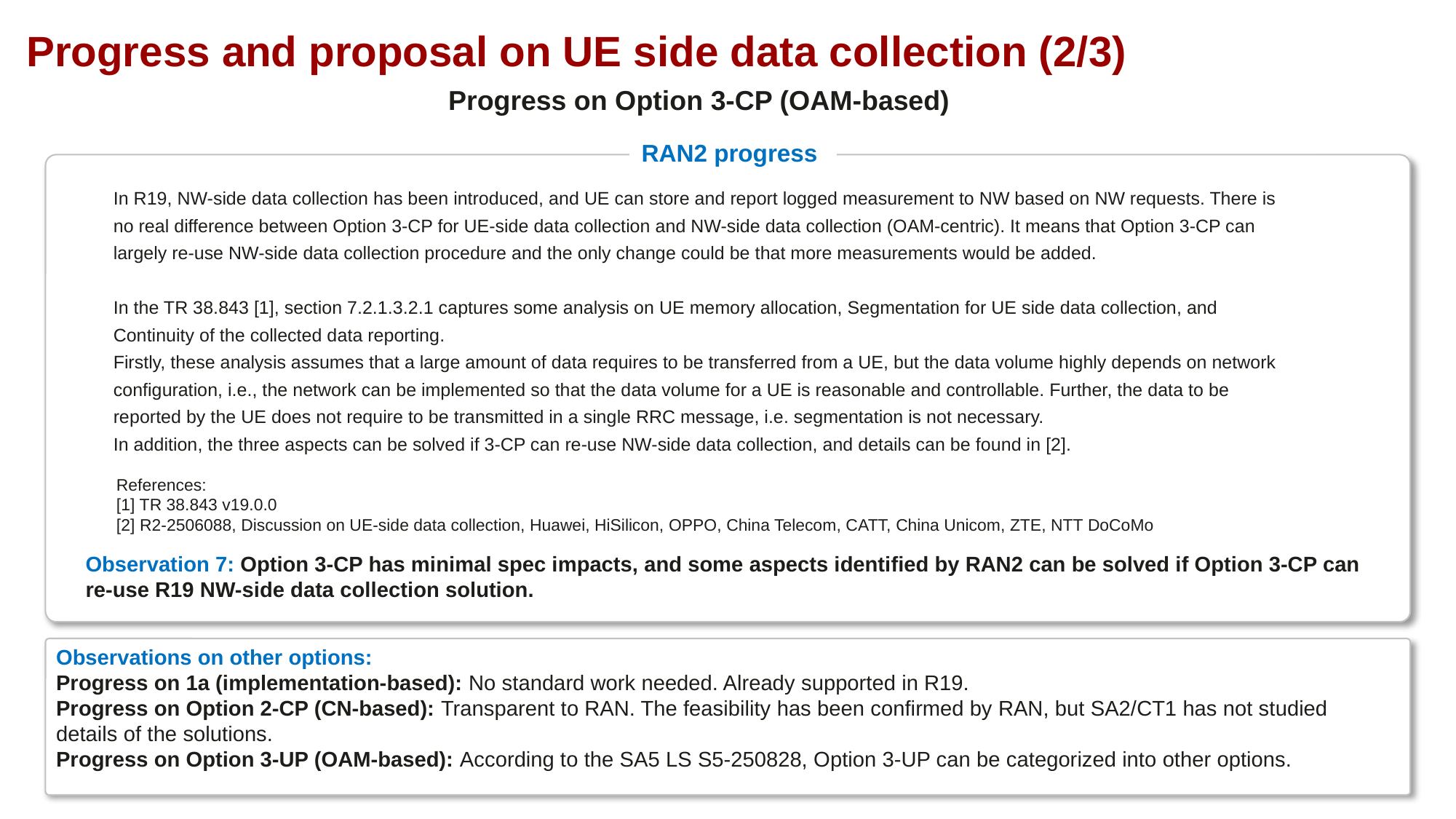

Progress and proposal on UE side data collection (2/3)
Progress on Option 3-CP (OAM-based)
RAN2 progress

In R19, NW-side data collection has been introduced, and UE can store and report logged measurement to NW based on NW requests. There is no real difference between Option 3-CP for UE-side data collection and NW-side data collection (OAM-centric). It means that Option 3-CP can largely re-use NW-side data collection procedure and the only change could be that more measurements would be added.

In the TR 38.843 [1], section 7.2.1.3.2.1 captures some analysis on UE memory allocation, Segmentation for UE side data collection, and Continuity of the collected data reporting.
Firstly, these analysis assumes that a large amount of data requires to be transferred from a UE, but the data volume highly depends on network configuration, i.e., the network can be implemented so that the data volume for a UE is reasonable and controllable. Further, the data to be reported by the UE does not require to be transmitted in a single RRC message, i.e. segmentation is not necessary.
In addition, the three aspects can be solved if 3-CP can re-use NW-side data collection, and details can be found in [2].
References:
[1] TR 38.843 v19.0.0
[2] R2-2506088, Discussion on UE-side data collection, Huawei, HiSilicon, OPPO, China Telecom, CATT, China Unicom, ZTE, NTT DoCoMo
Observation 7: Option 3-CP has minimal spec impacts, and some aspects identified by RAN2 can be solved if Option 3-CP can re-use R19 NW-side data collection solution.

Observations on other options:
Progress on 1a (implementation-based): No standard work needed. Already supported in R19.
Progress on Option 2-CP (CN-based): Transparent to RAN. The feasibility has been confirmed by RAN, but SA2/CT1 has not studied details of the solutions.
Progress on Option 3-UP (OAM-based): According to the SA5 LS S5-250828, Option 3-UP can be categorized into other options.